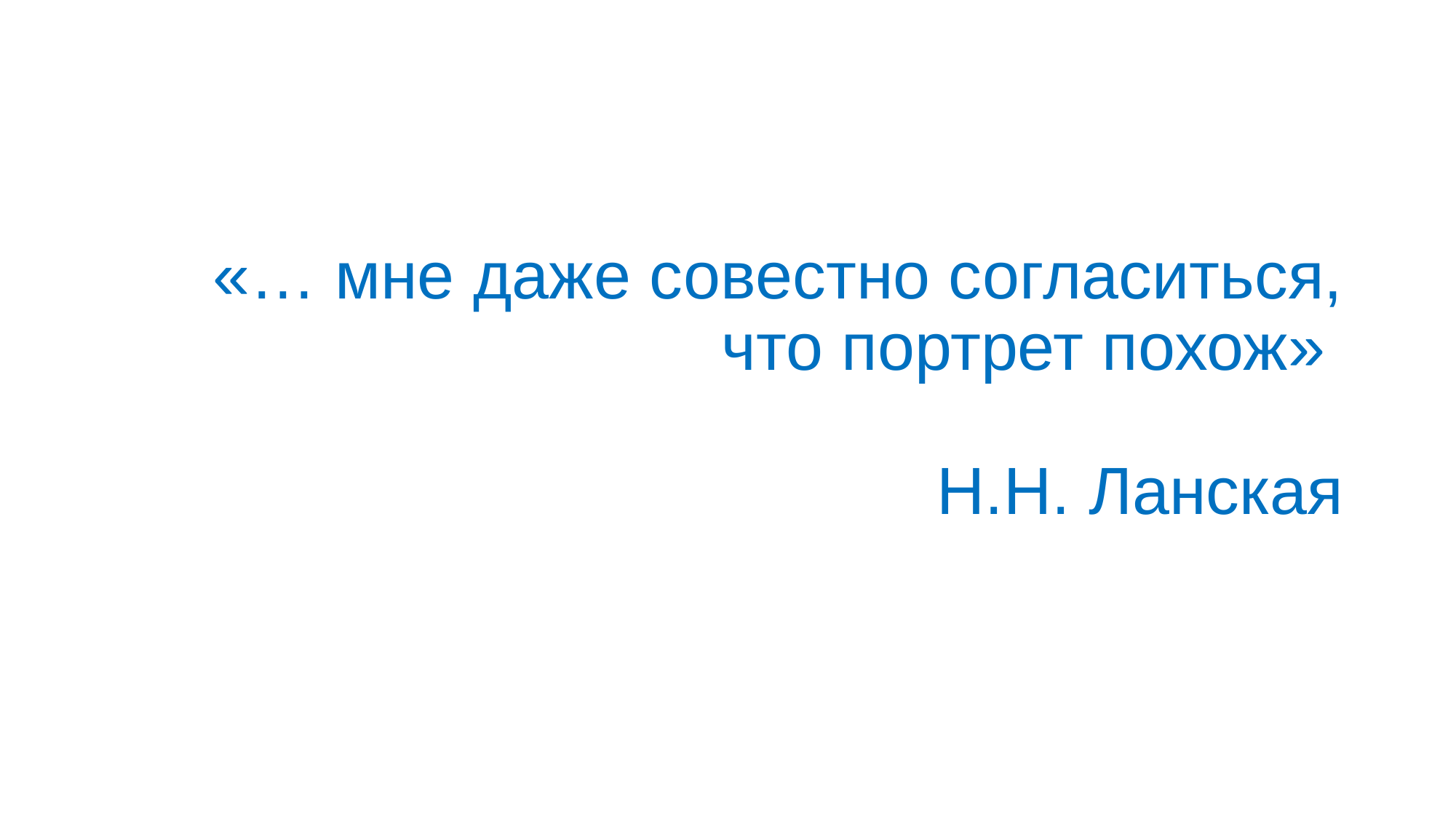

# «… мне даже совестно согласиться, что портрет похож» Н.Н. Ланская